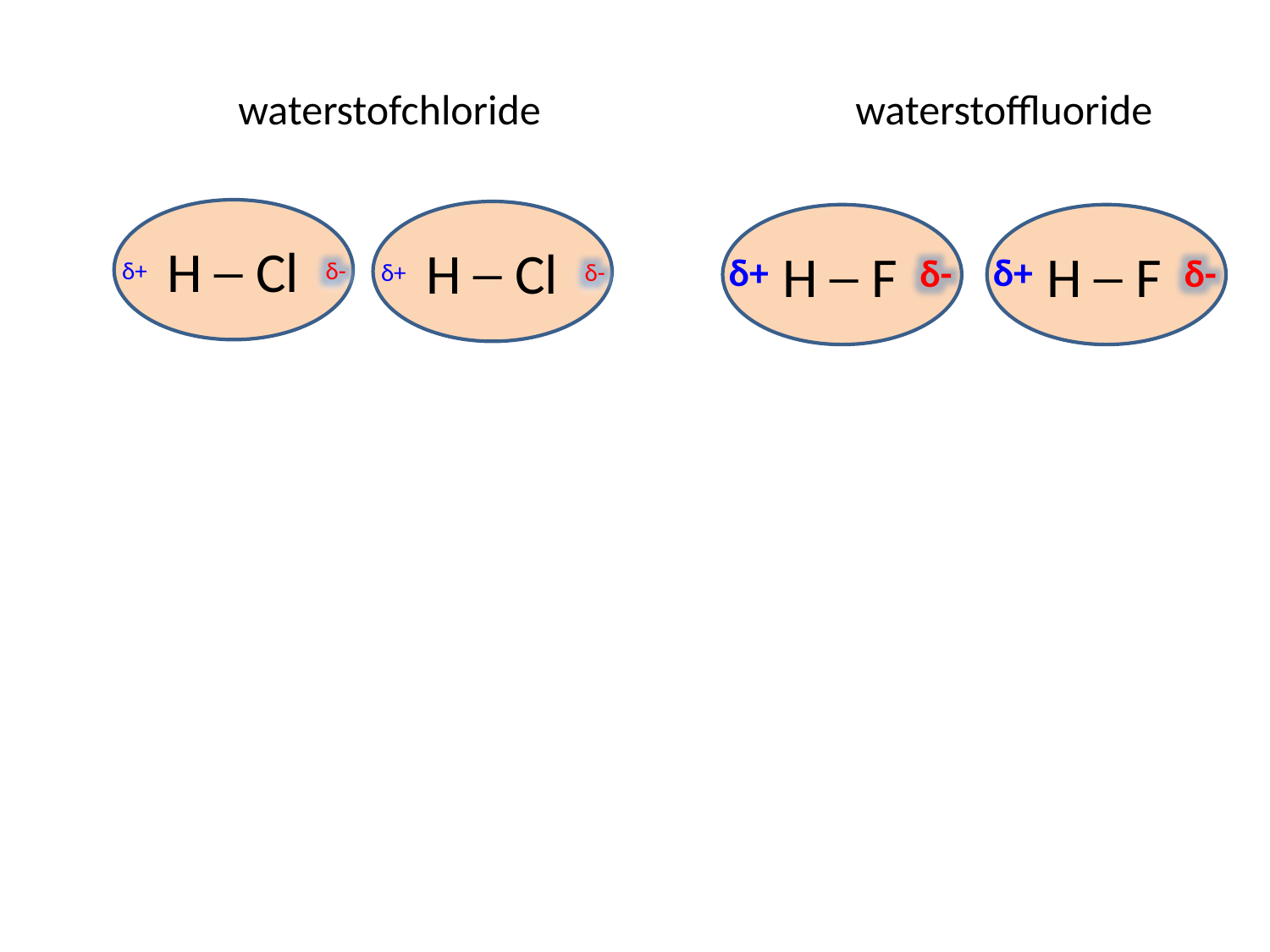

waterstofchloride                                 waterstoffluoride

H ─ Cl
 δ+
δ-

H ─ Cl
 δ+
δ-

H ─ F
 δ+
δ-

H ─ F
 δ+
δ-